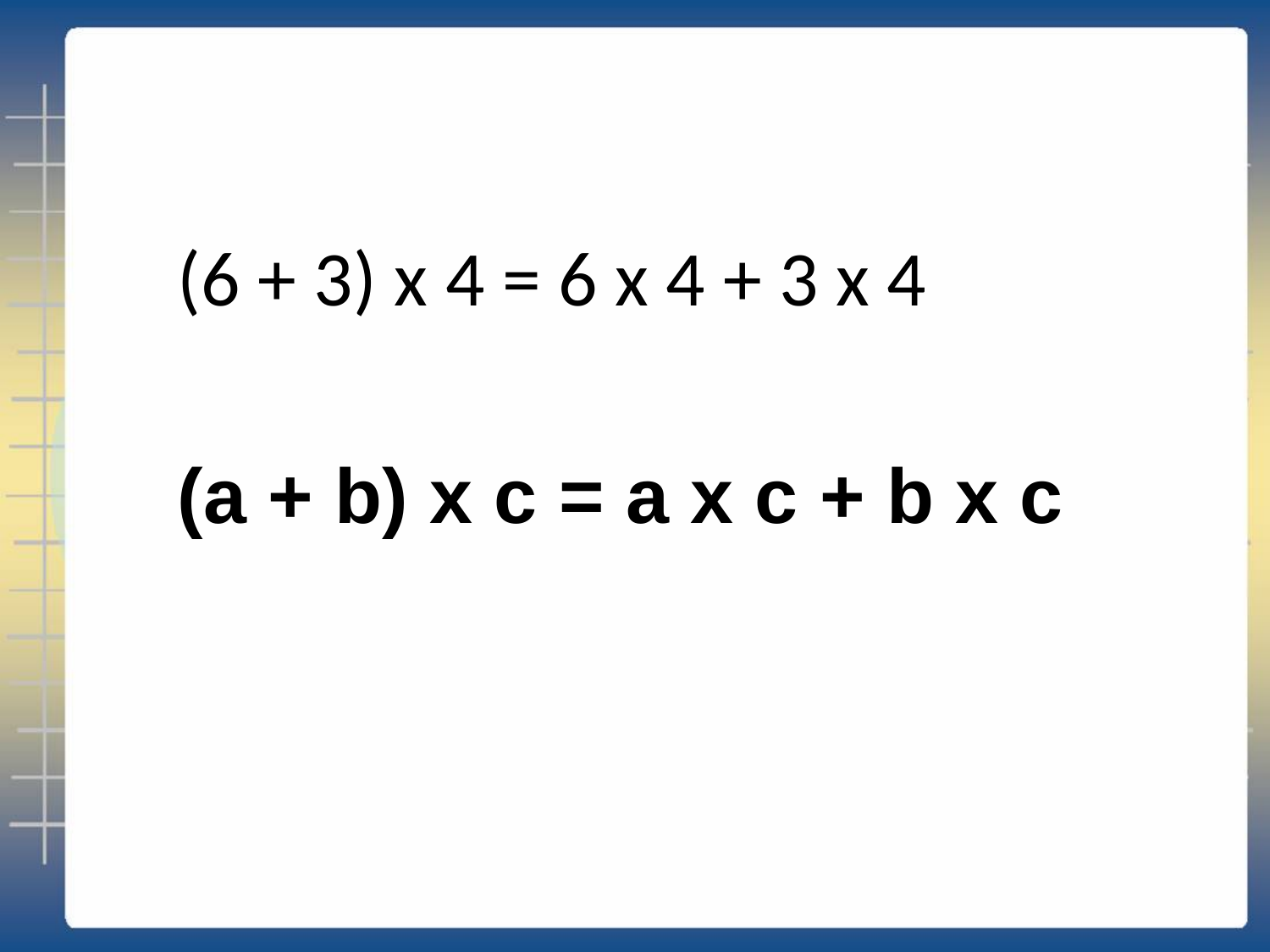

#
(6 + 3) х 4 = 6 х 4 + 3 х 4

(а + b) х с = а х с + b х с